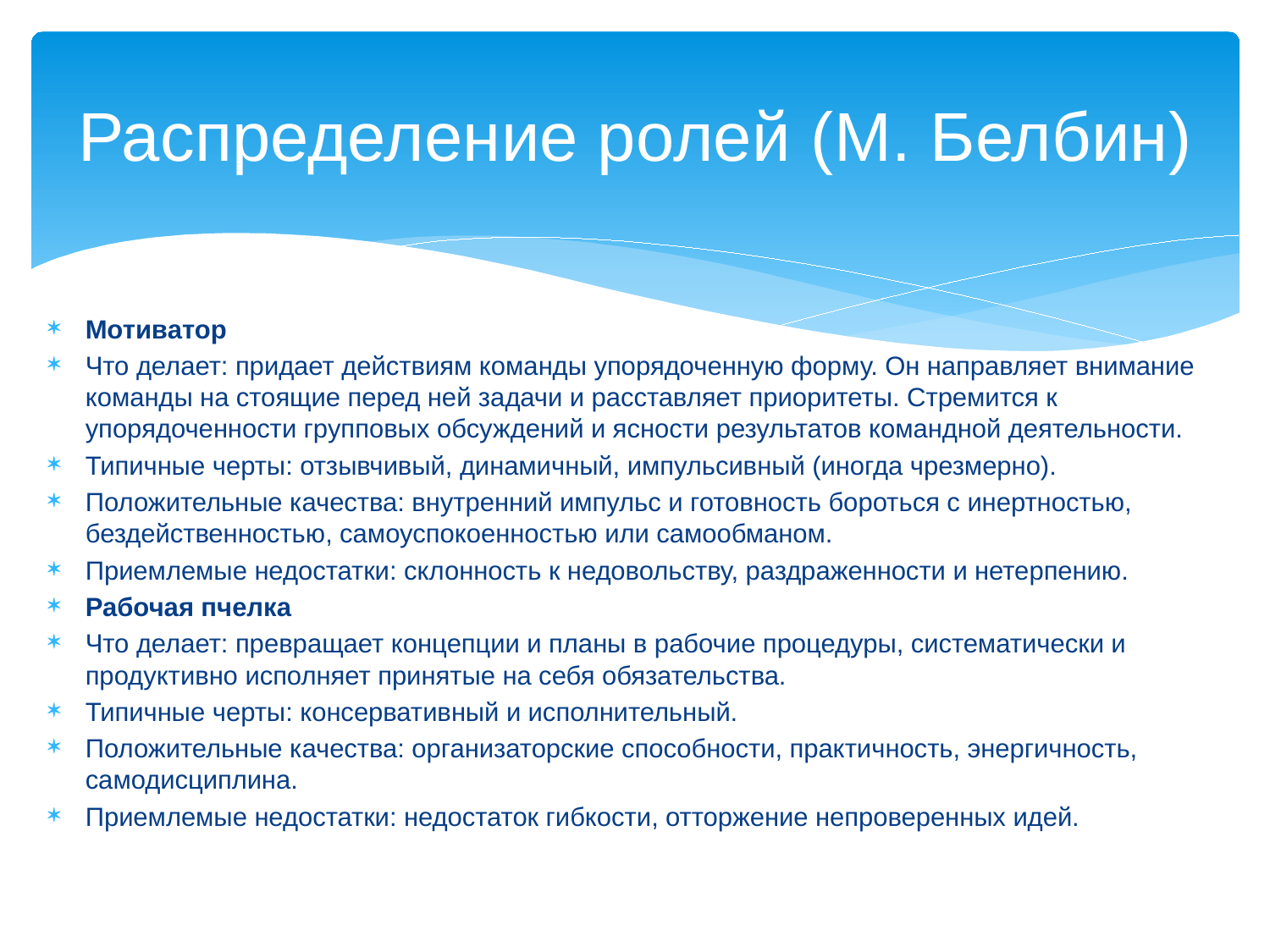

# Распределение ролей (М. Белбин)
Мотиватор
Что делает: придает действиям команды упорядоченную форму. Он направляет внимание команды на стоящие перед ней задачи и расставляет приоритеты. Стремится к упорядоченности групповых обсуждений и ясности результатов командной деятельности.
Типичные черты: отзывчивый, динамичный, импульсивный (иногда чрезмерно).
Положительные качества: внутренний импульс и готовность бороться с инертностью, бездейственностью, самоуспокоенностью или самообманом.
Приемлемые недостатки: склонность к недовольству, раздраженности и нетерпению.
Рабочая пчелка
Что делает: превращает концепции и планы в рабочие процедуры, систематически и продуктивно исполняет принятые на себя обязательства.
Типичные черты: консервативный и исполнительный.
Положительные качества: организаторские способности, практичность, энергичность, самодисциплина.
Приемлемые недостатки: недостаток гибкости, отторжение непроверенных идей.